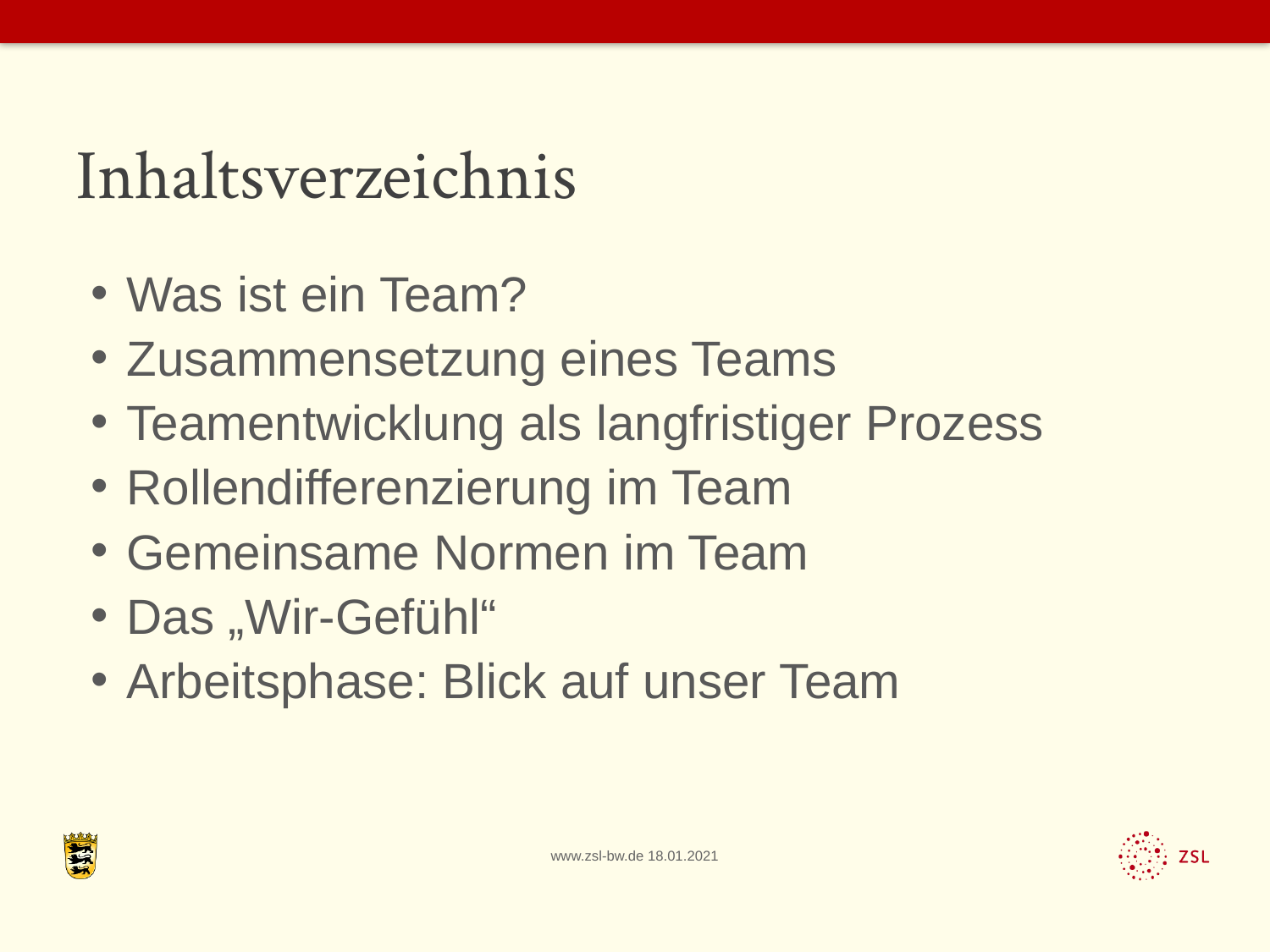

# Inhaltsverzeichnis
Was ist ein Team?
Zusammensetzung eines Teams
Teamentwicklung als langfristiger Prozess
Rollendifferenzierung im Team
Gemeinsame Normen im Team
Das „Wir-Gefühl“
Arbeitsphase: Blick auf unser Team